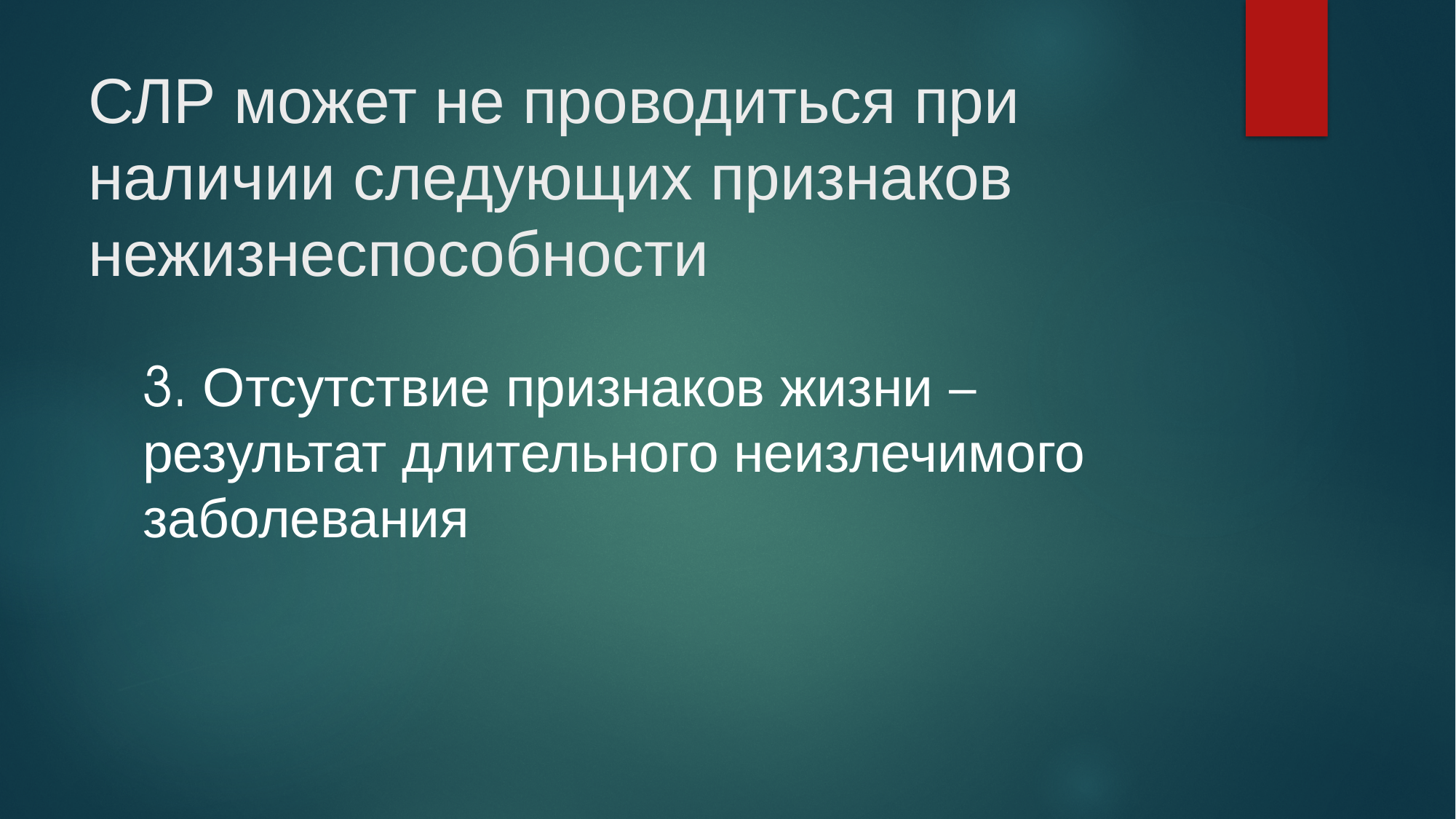

# СЛР может не проводиться при наличии следующих признаков нежизнеспособности
3. Отсутствие признаков жизни – результат длительного неизлечимого заболевания